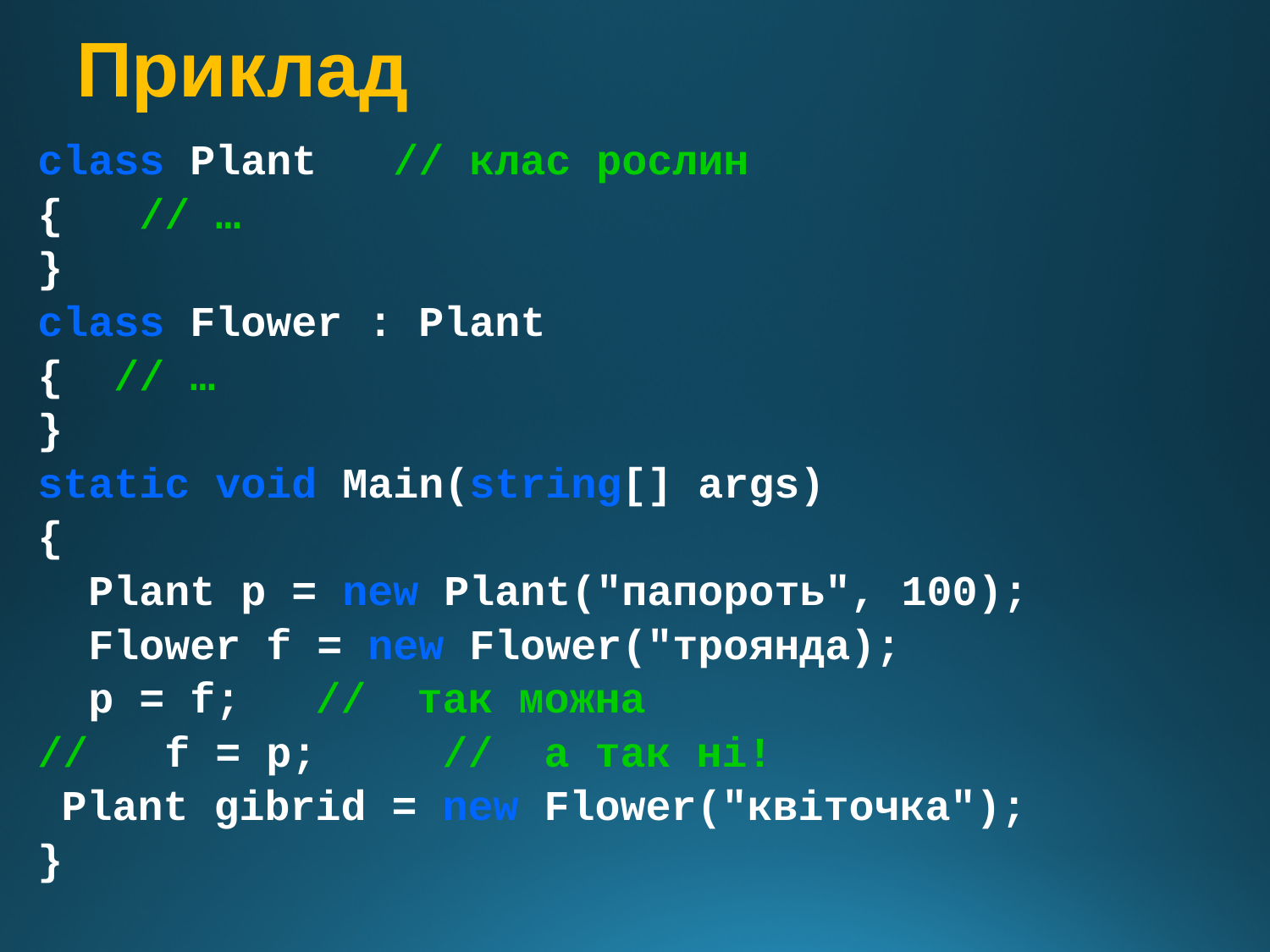

# Приклад
class Plant   // клас рослин
{   // …
}
class Flower : Plant
{  // …
}
static void Main(string[] args)
{
  Plant p = new Plant("папороть", 100);
  Flower f = new Flower("троянда);
  p = f;  	//  так можна
//   f = p; 	//  а так ні!
	Plant gibrid = new Flower("квіточка");
}